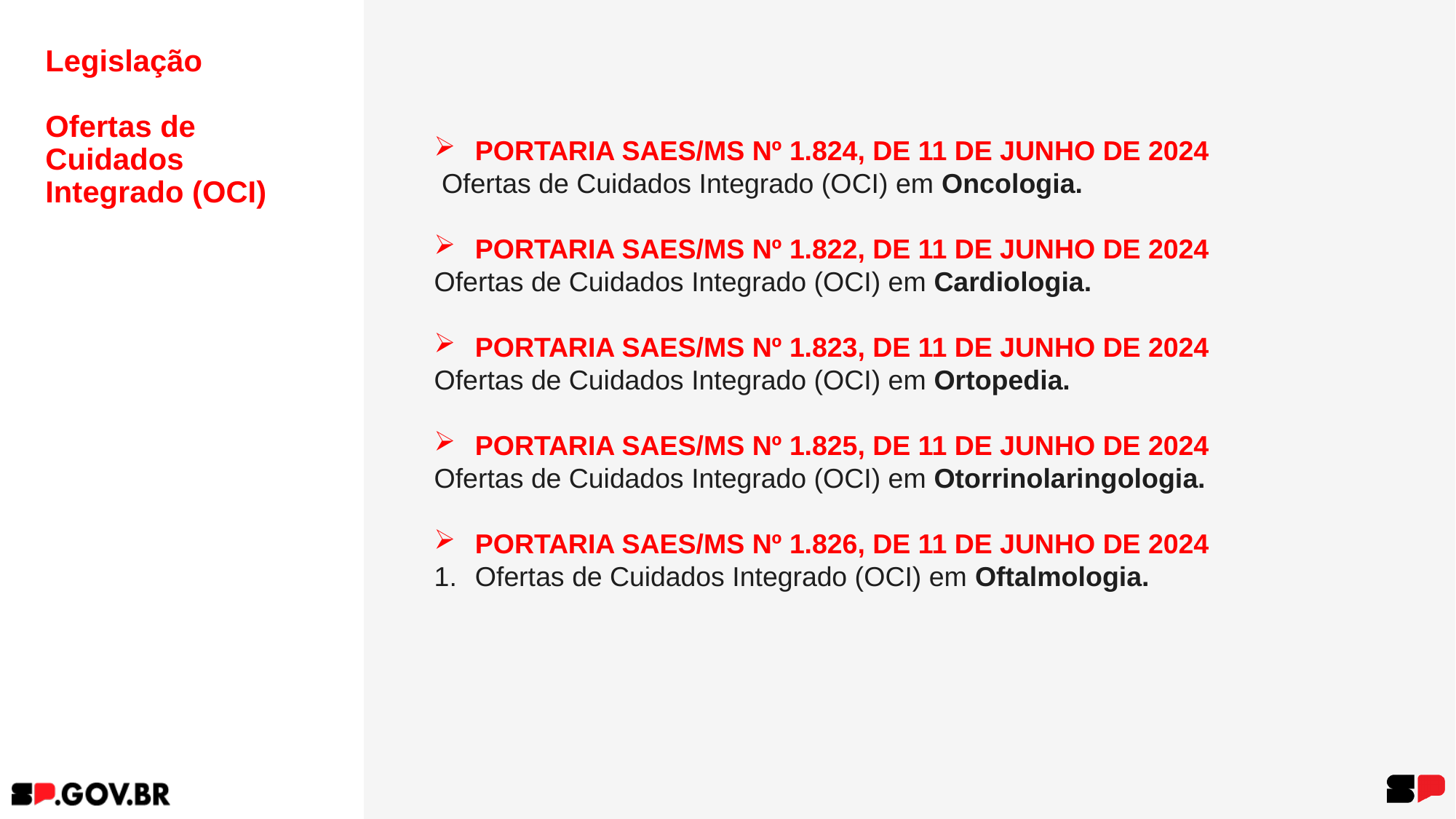

# Legislação Ofertas de Cuidados Integrado (OCI)
PORTARIA SAES/MS Nº 1.824, DE 11 DE JUNHO DE 2024
 Ofertas de Cuidados Integrado (OCI) em Oncologia.

PORTARIA SAES/MS Nº 1.822, DE 11 DE JUNHO DE 2024
Ofertas de Cuidados Integrado (OCI) em Cardiologia.

PORTARIA SAES/MS Nº 1.823, DE 11 DE JUNHO DE 2024
Ofertas de Cuidados Integrado (OCI) em Ortopedia.

PORTARIA SAES/MS Nº 1.825, DE 11 DE JUNHO DE 2024
Ofertas de Cuidados Integrado (OCI) em Otorrinolaringologia.

PORTARIA SAES/MS Nº 1.826, DE 11 DE JUNHO DE 2024
Ofertas de Cuidados Integrado (OCI) em Oftalmologia.